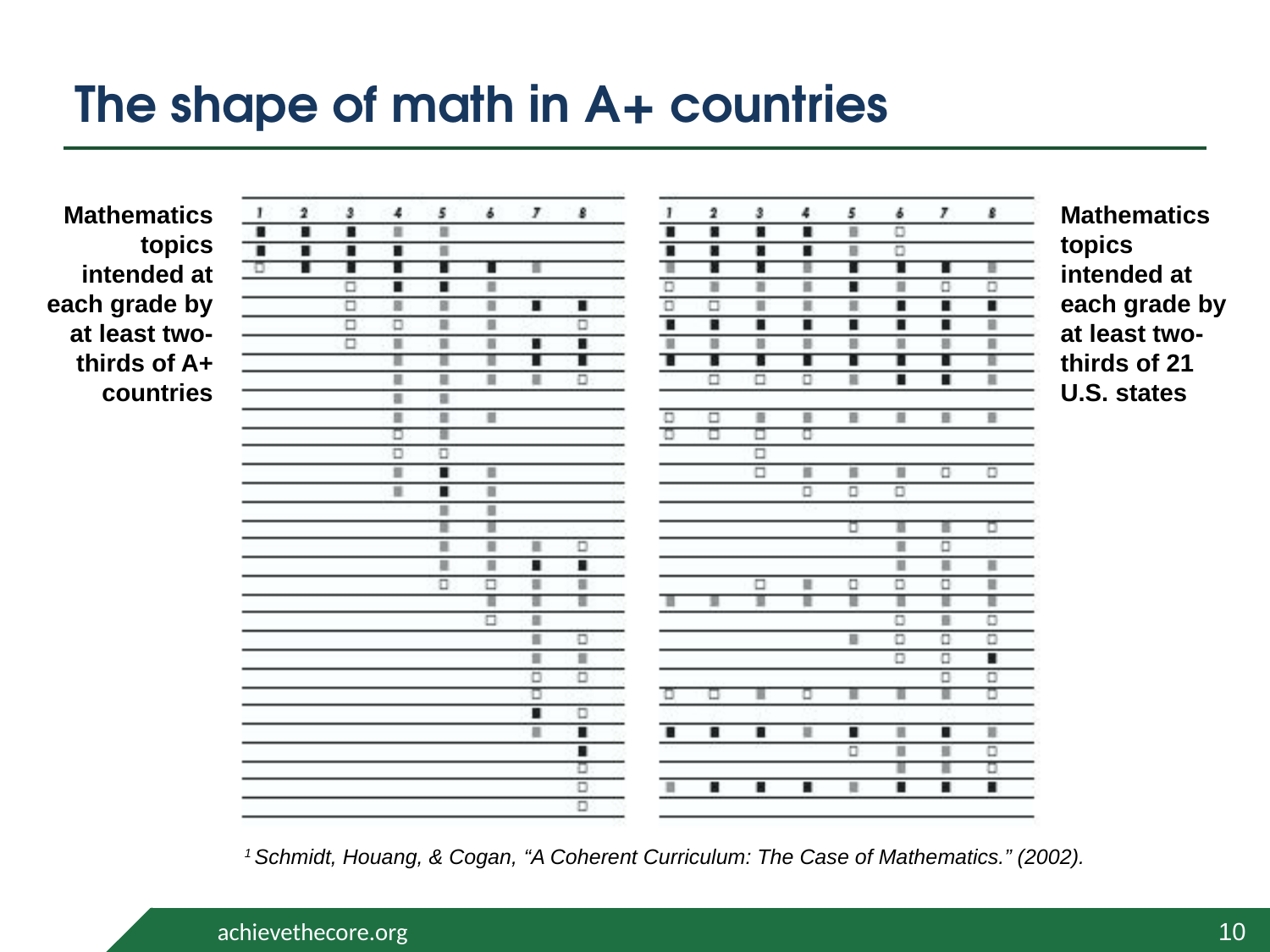

The shape of math in A+ countries

Mathematics topics intended at each grade by at least two-thirds of A+ countries
Mathematics topics intended at each grade by at least two-thirds of 21 U.S. states
1 Schmidt, Houang, & Cogan, “A Coherent Curriculum: The Case of Mathematics.” (2002).
10